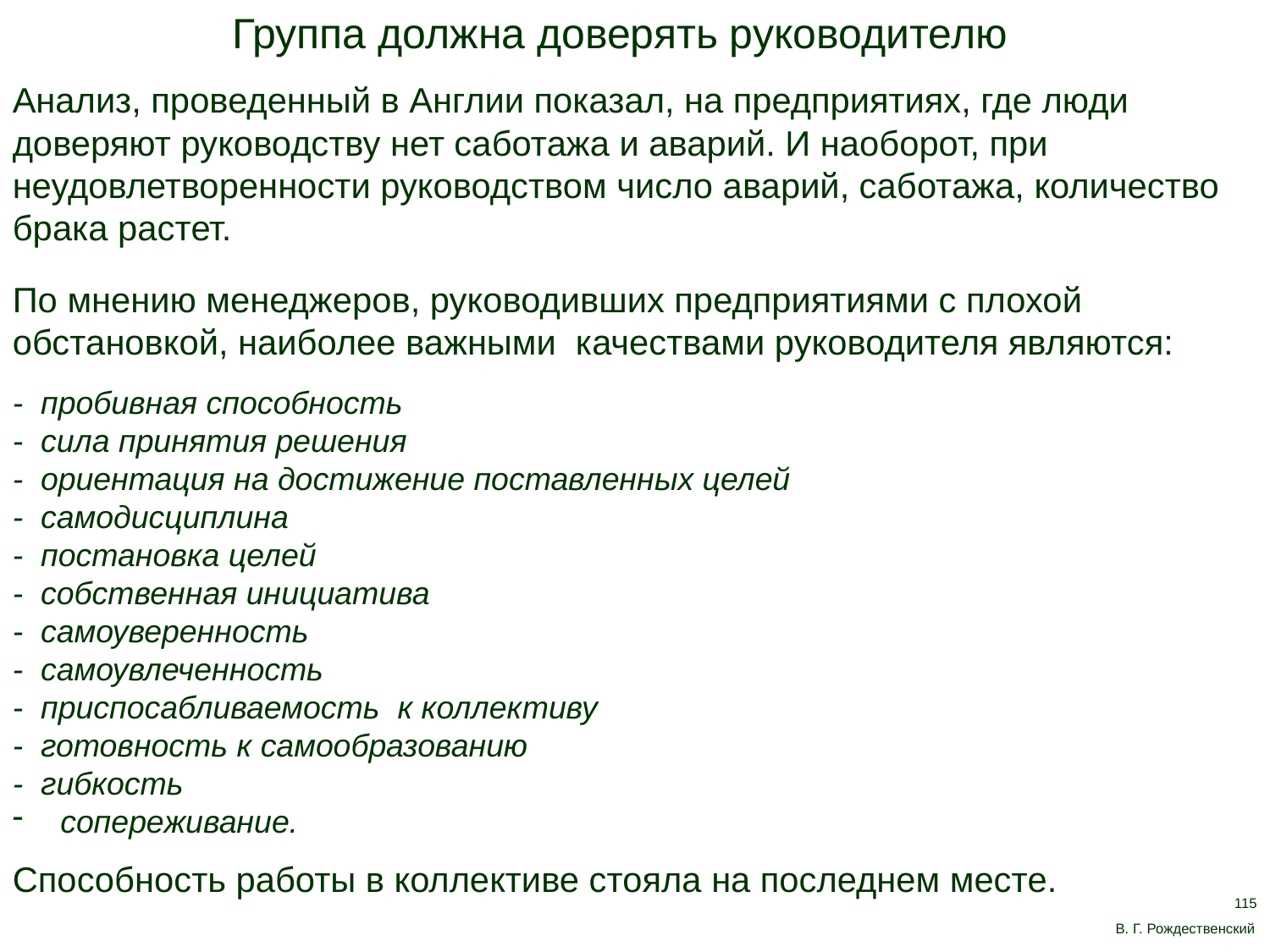

Группа должна доверять руководителю

Анализ, проведенный в Англии показал, на предприятиях, где люди доверяют руководству нет саботажа и аварий. И наоборот, при неудовлетворенности руководством число аварий, саботажа, количество брака растет.

По мнению менеджеров, руководивших предприятиями с плохой обстановкой, наиболее важными  качествами руководителя являются:

-  пробивная способность
-  сила принятия решения
-  ориентация на достижение поставленных целей
-  самодисциплина
-  постановка целей
-  собственная инициатива
-  самоуверенность
-  самоувлеченность
-  приспосабливаемость  к коллективу
-  готовность к самообразованию
-  гибкость
  сопереживание.

Способность работы в коллективе стояла на последнем месте.
115
В. Г. Рождественский